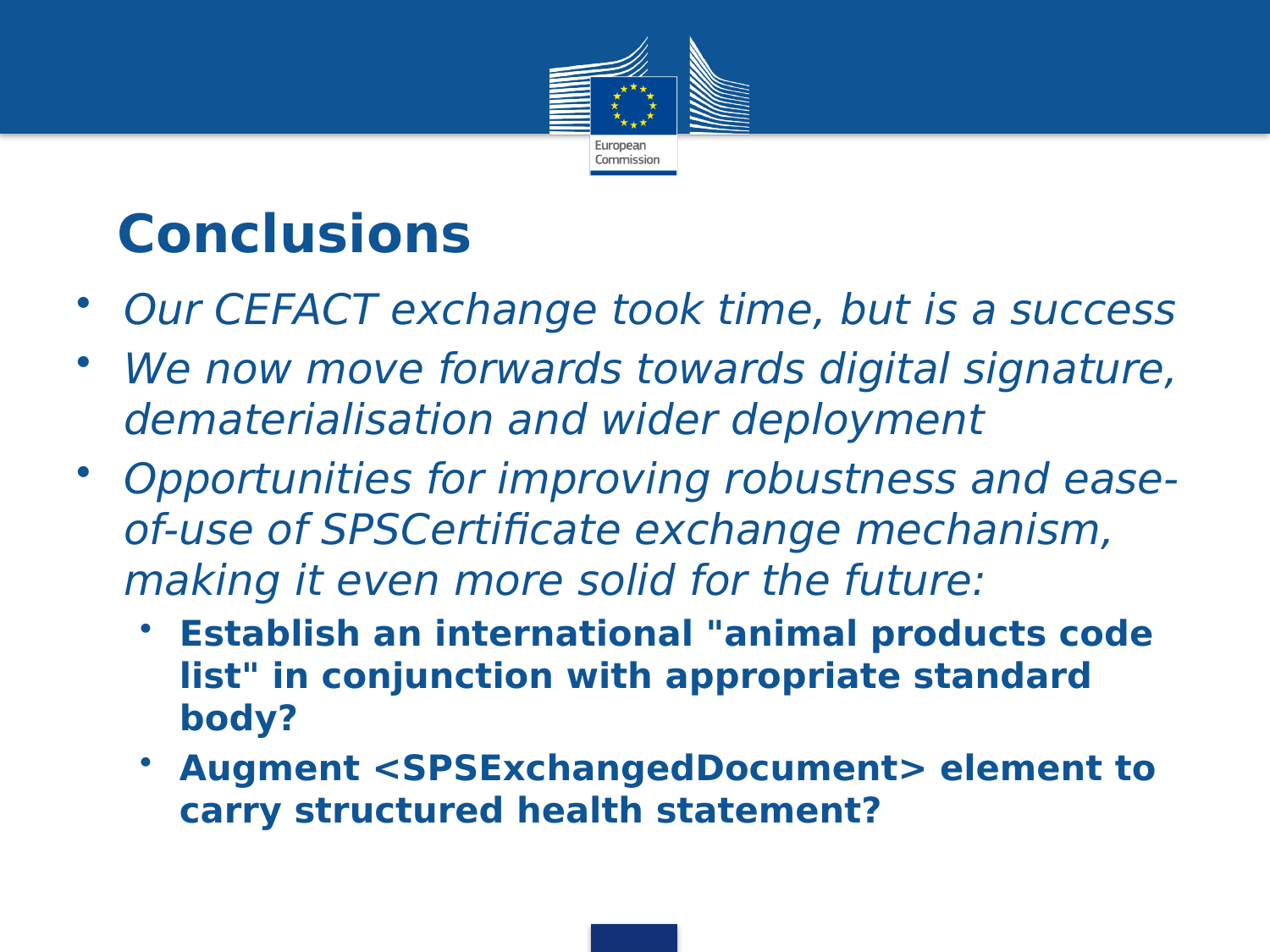

# Conclusions
Our CEFACT exchange took time, but is a success
We now move forwards towards digital signature, dematerialisation and wider deployment
Opportunities for improving robustness and ease-of-use of SPSCertificate exchange mechanism, making it even more solid for the future:
Establish an international "animal products code list" in conjunction with appropriate standard body?
Augment <SPSExchangedDocument> element to carry structured health statement?